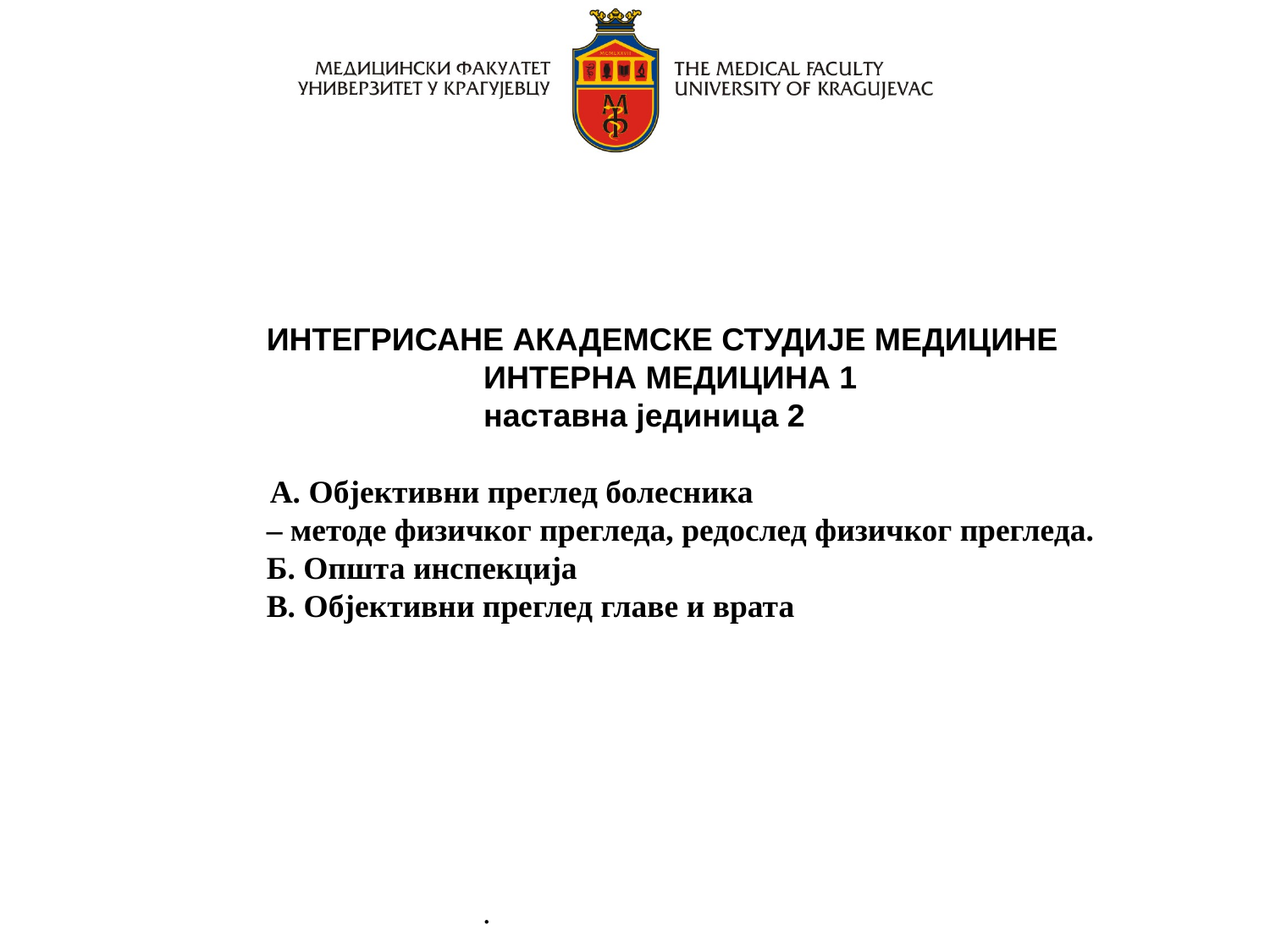

ИНТЕГРИСАНЕ АКАДЕМСКЕ СТУДИЈЕ МЕДИЦИНЕ
                                                     ИНТЕРНА МЕДИЦИНА 1
                                                     наставна јединица 2

                                А. Објективни преглед болесника
		– методе физичког прегледа, редослед физичког прегледа.
		Б. Општа инспекција
		В. Објективни преглед главе и врата
                                                           .